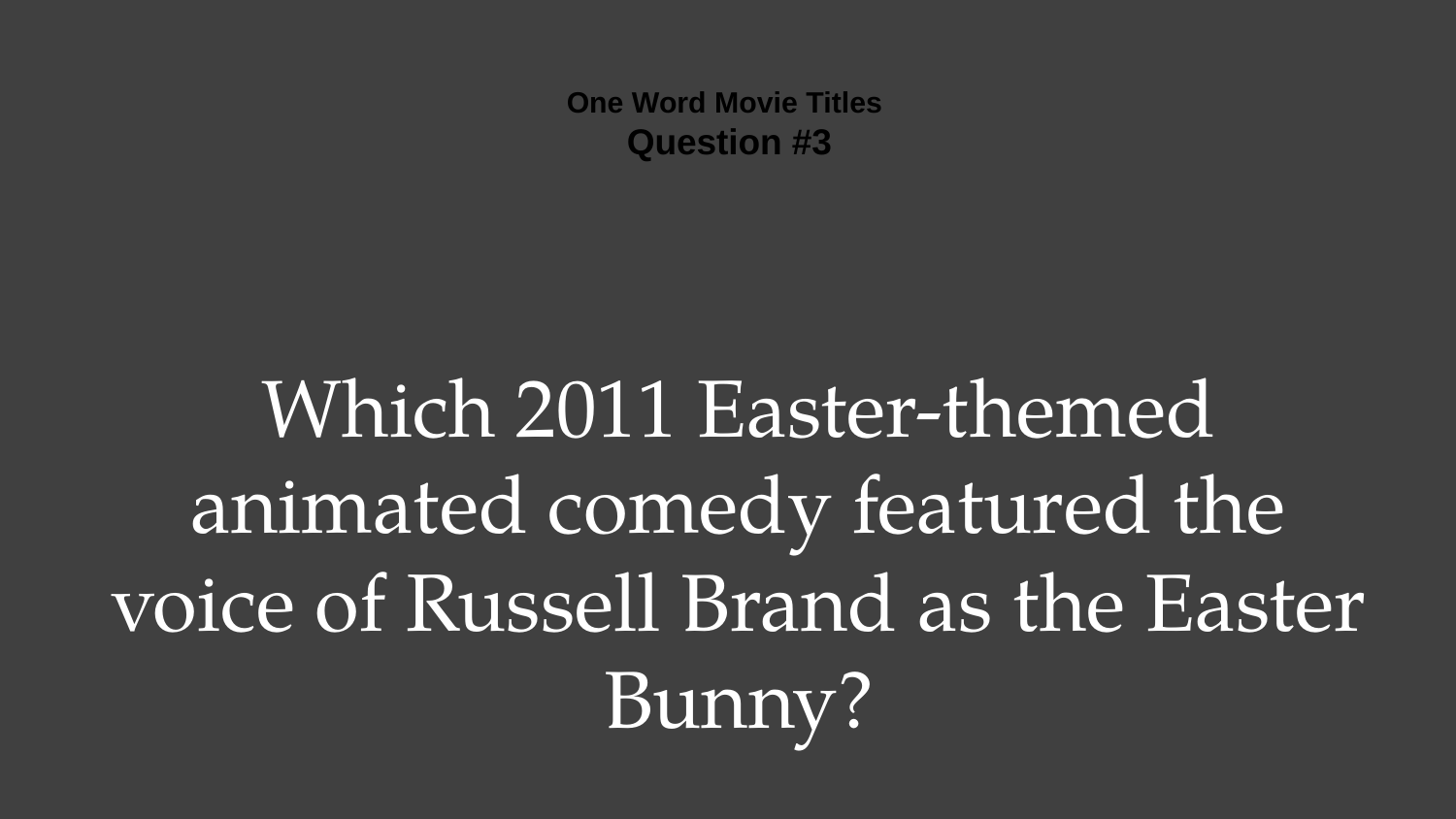

# One Word Movie Titles Question #3
Which 2011 Easter-themed animated comedy featured the voice of Russell Brand as the Easter Bunny?